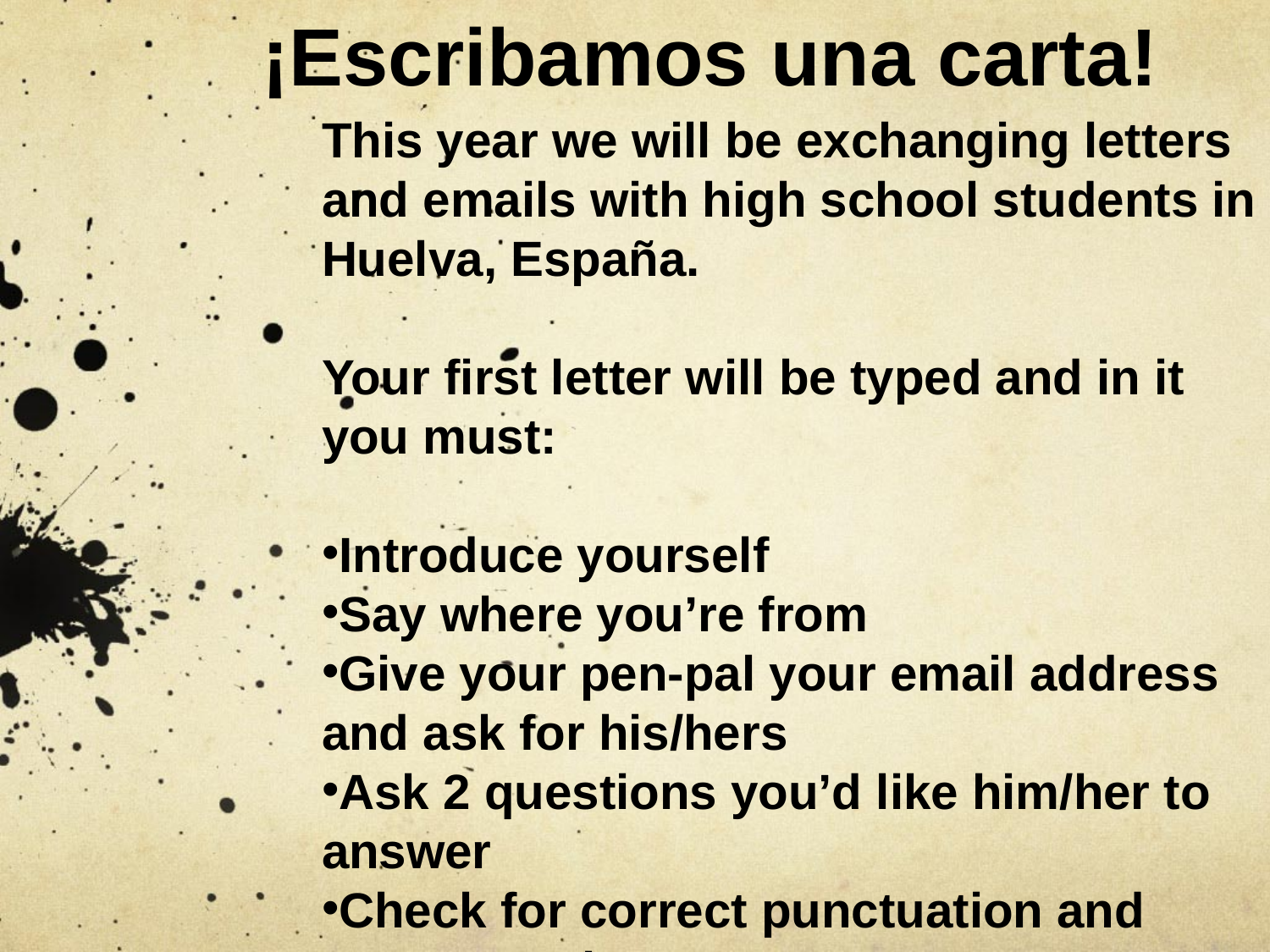

# ¡Escribamos una carta!
This year we will be exchanging letters and emails with high school students in Huelva, España.

Your first letter will be typed and in it you must:

Introduce yourself
Say where you’re from
Give your pen-pal your email address and ask for his/hers
Ask 2 questions you’d like him/her to answer
Check for correct punctuation and accent marks